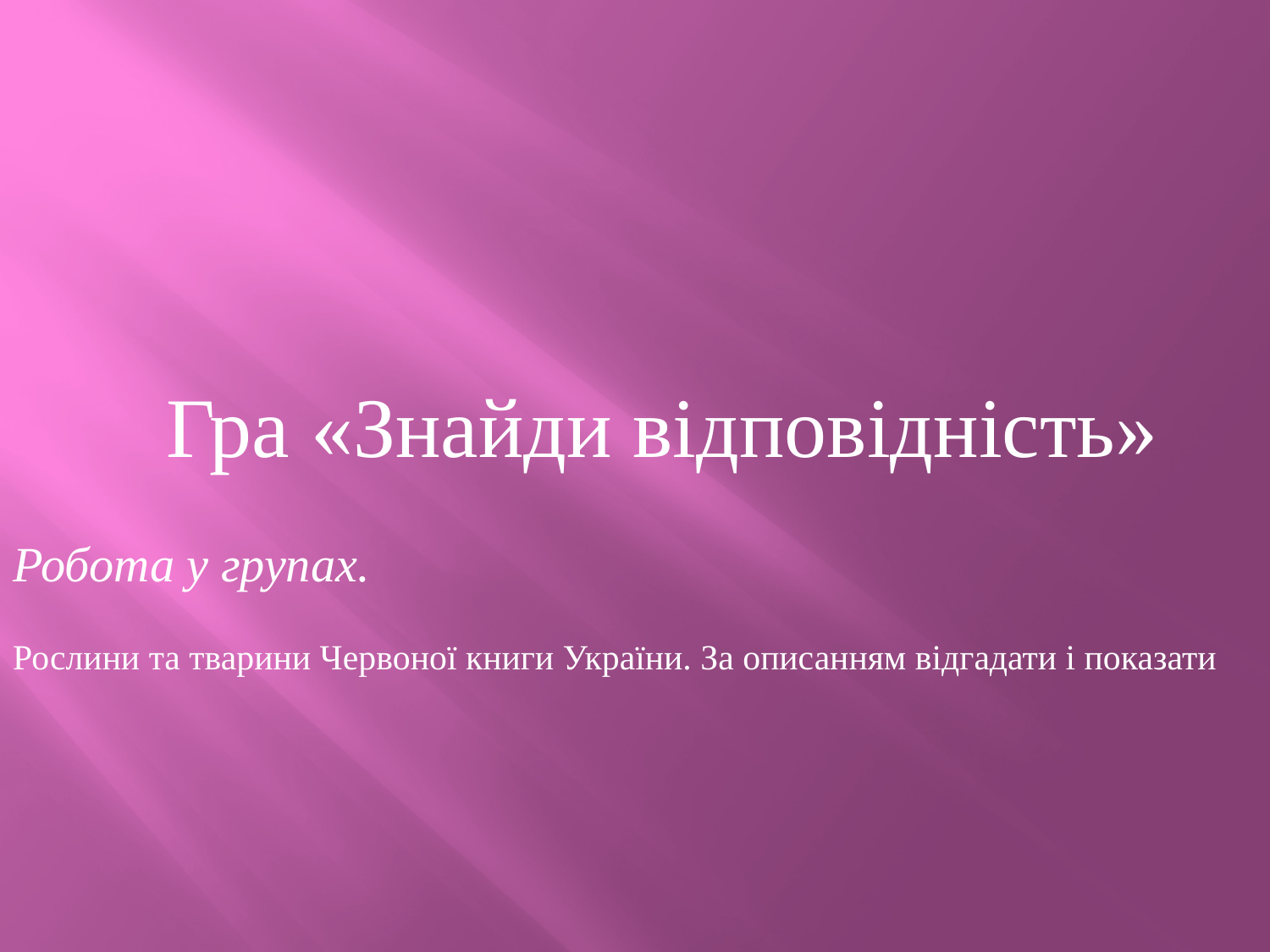

Гра «Знайди відповідність»

Робота у групах.

Рослини та тварини Червоної книги України. За описанням відгадати і показати